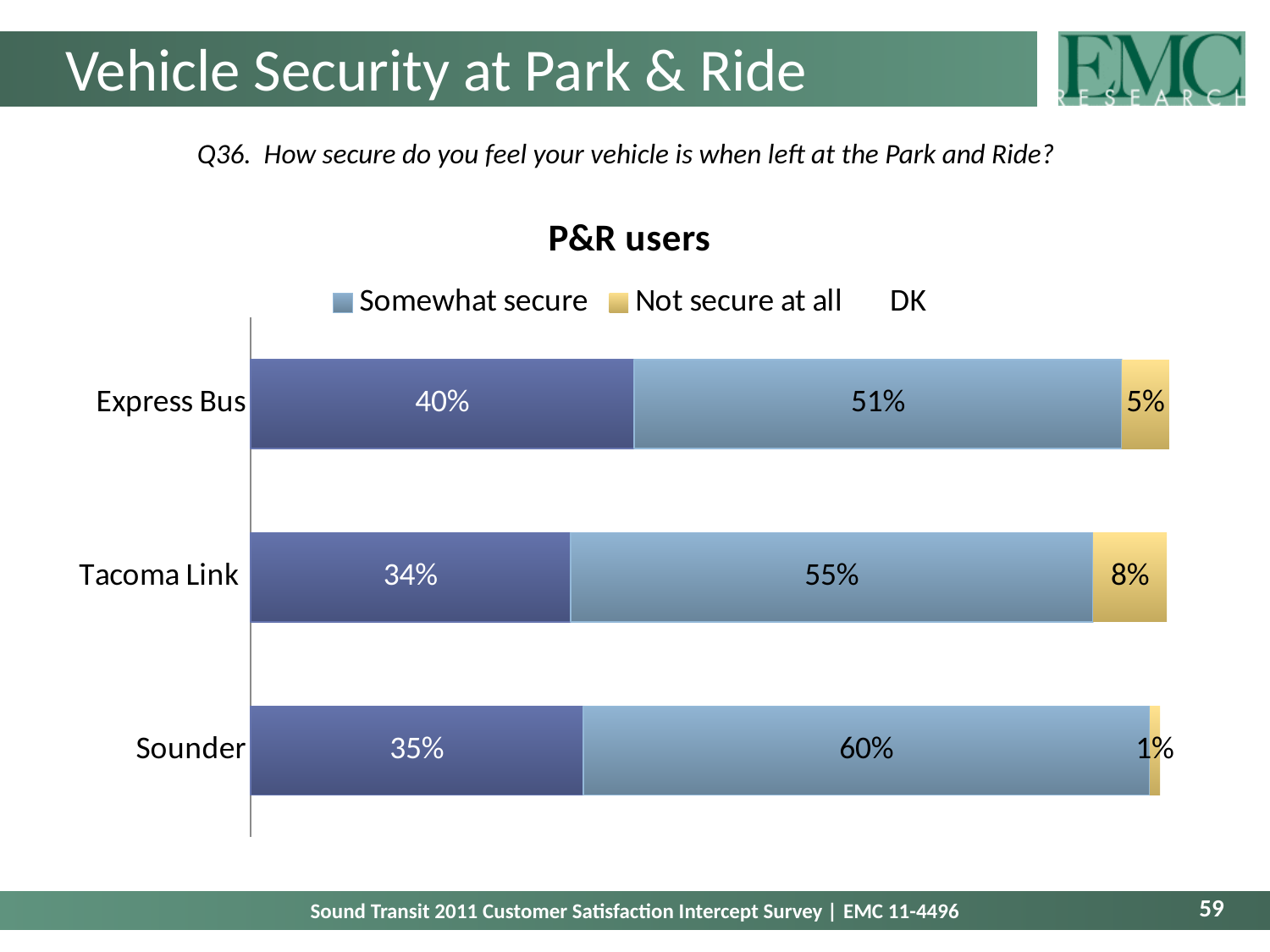

# Vehicle Security at Park & Ride
Q36.  How secure do you feel your vehicle is when left at the Park and Ride?

### Chart: P&R users

| Category | Very secure | Somewhat secure | Not secure at all | DK |
|---|---|---|---|---|
| Express Bus | 0.4049999999999944 | 0.5149999999999928 | 0.04999999999999938 | 0.02999999999999962 |
| Tacoma Link  | 0.33768478136251817 | 0.5520174761288542 | 0.07787558225899777 | 0.032422160249630814 |
| Sounder | 0.3513484152072755 | 0.5982202673599093 | 0.010820956893434363 | 0.039610360539382876 |